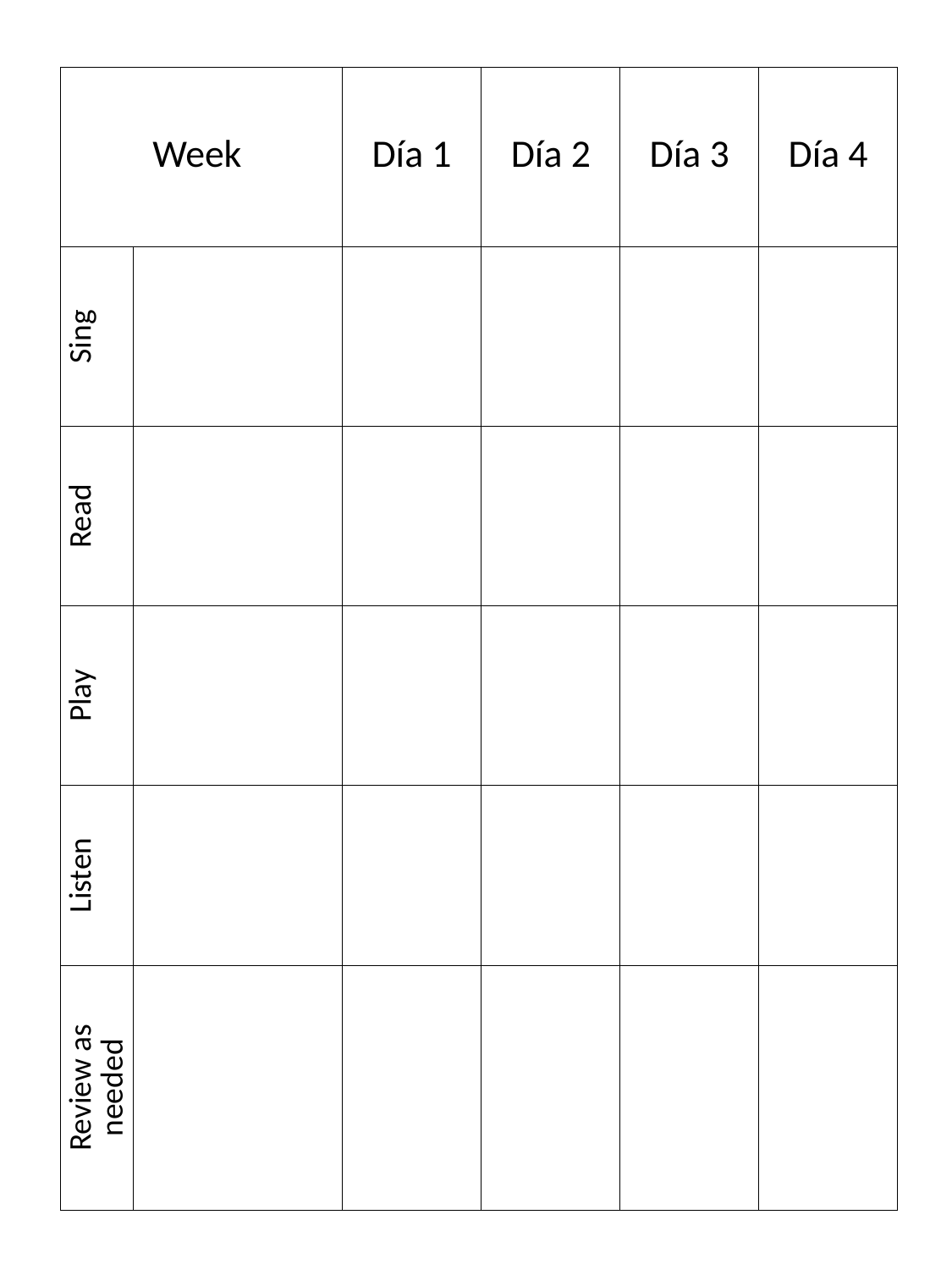

| Week |  | Día 1 | Día 2 | Día 3 | Día 4 |
| --- | --- | --- | --- | --- | --- |
| Sing |  |  |  |  |  |
| Read |  |  |  |  |  |
| Play |  |  |  |  |  |
| Listen |  |  |  |  |  |
| Review as needed |  |  |  |  |  |